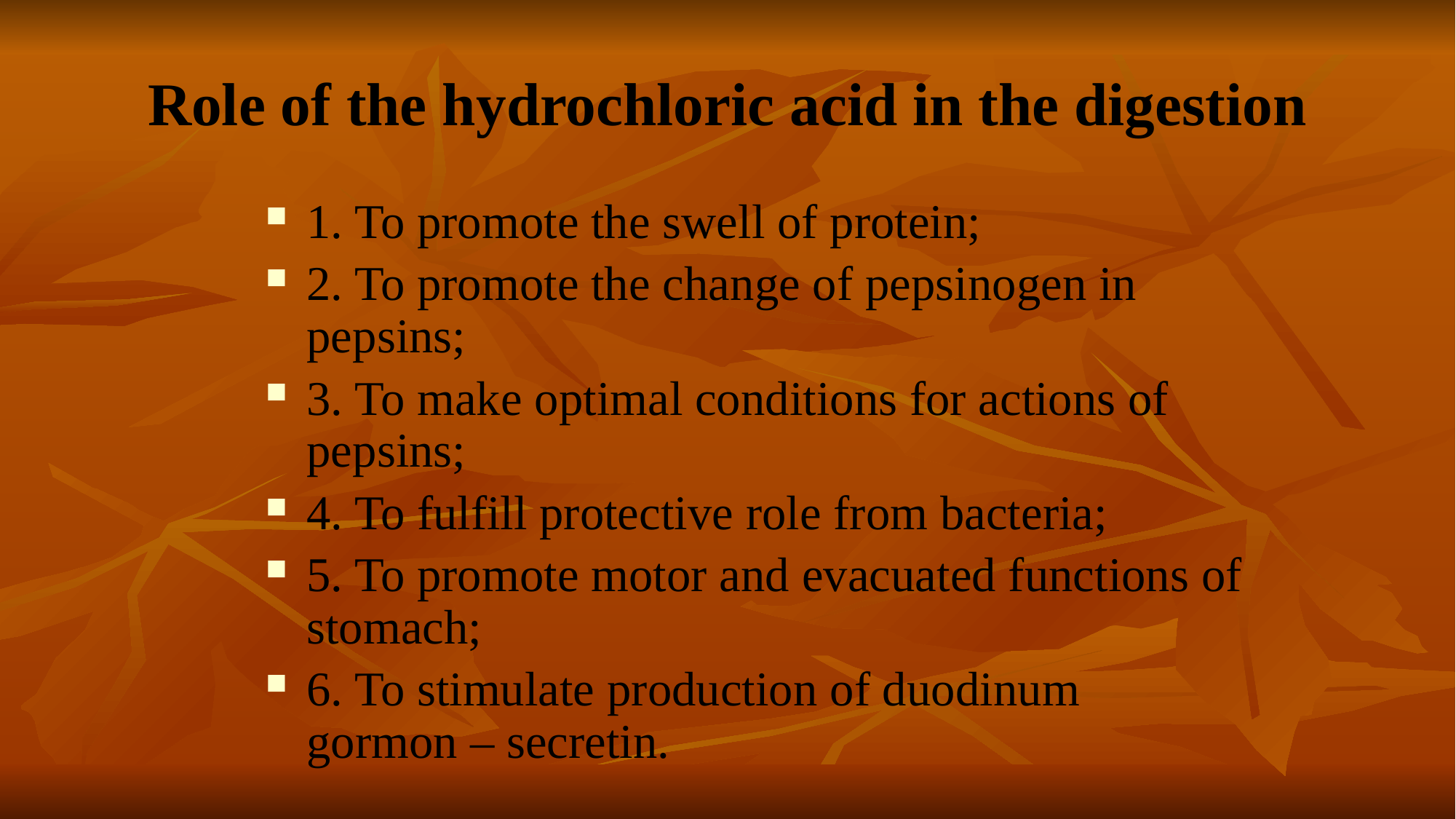

# Role of the hydrochloric acid in the digestion
1. To promote the swell of protein;
2. To promote the change of pepsinogen in pepsins;
3. To make optimal conditions for actions of pepsins;
4. To fulfill protective role from bacteria;
5. To promote motor and evacuated functions of stomach;
6. To stimulate production of duodinum gormon – secretin.